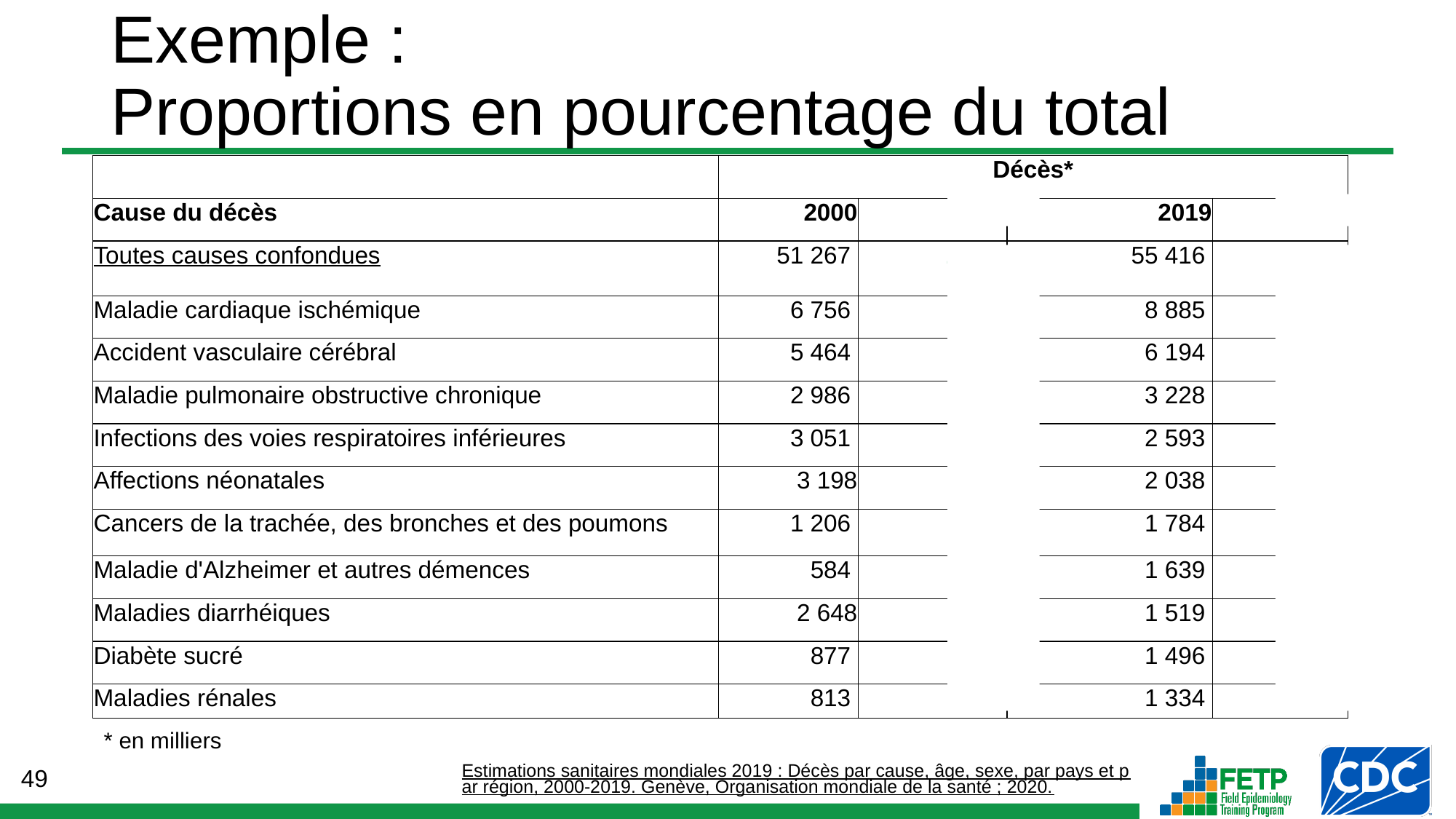

# Exemple : Proportions en pourcentage du total
|  | Décès\* |  |  |  |
| --- | --- | --- | --- | --- |
| Cause du décès | 2000 | % | 2019 | % |
| Toutes causes confondues | 51 267 | 100,0 | 55 416 | 100,0 |
| Maladie cardiaque ischémique | 6 756 | 13,2 | 8 885 | 16,0 |
| Accident vasculaire cérébral | 5 464 | 10,7 | 6 194 | 11,2 |
| Maladie pulmonaire obstructive chronique | 2 986 | 5,8 | 3 228 | 5,8 |
| Infections des voies respiratoires inférieures | 3 051 | 6,0 | 2 593 | 4,7 |
| Affections néonatales | 3 198 | 6,2 | 2 038 | 3,7 |
| Cancers de la trachée, des bronches et des poumons | 1 206 | 2,4 | 1 784 | 3,2 |
| Maladie d'Alzheimer et autres démences | 584 | 1,1 | 1 639 | 3,0 |
| Maladies diarrhéiques | 2 648 | 5,2 | 1 519 | 2,7 |
| Diabète sucré | 877 | 1,7 | 1 496 | 2,7 |
| Maladies rénales | 813 | 1,6 | 1 334 | 2,4 |

* en milliers
Estimations sanitaires mondiales 2019 : Décès par cause, âge, sexe, par pays et par région, 2000-2019. Genève, Organisation mondiale de la santé ; 2020.